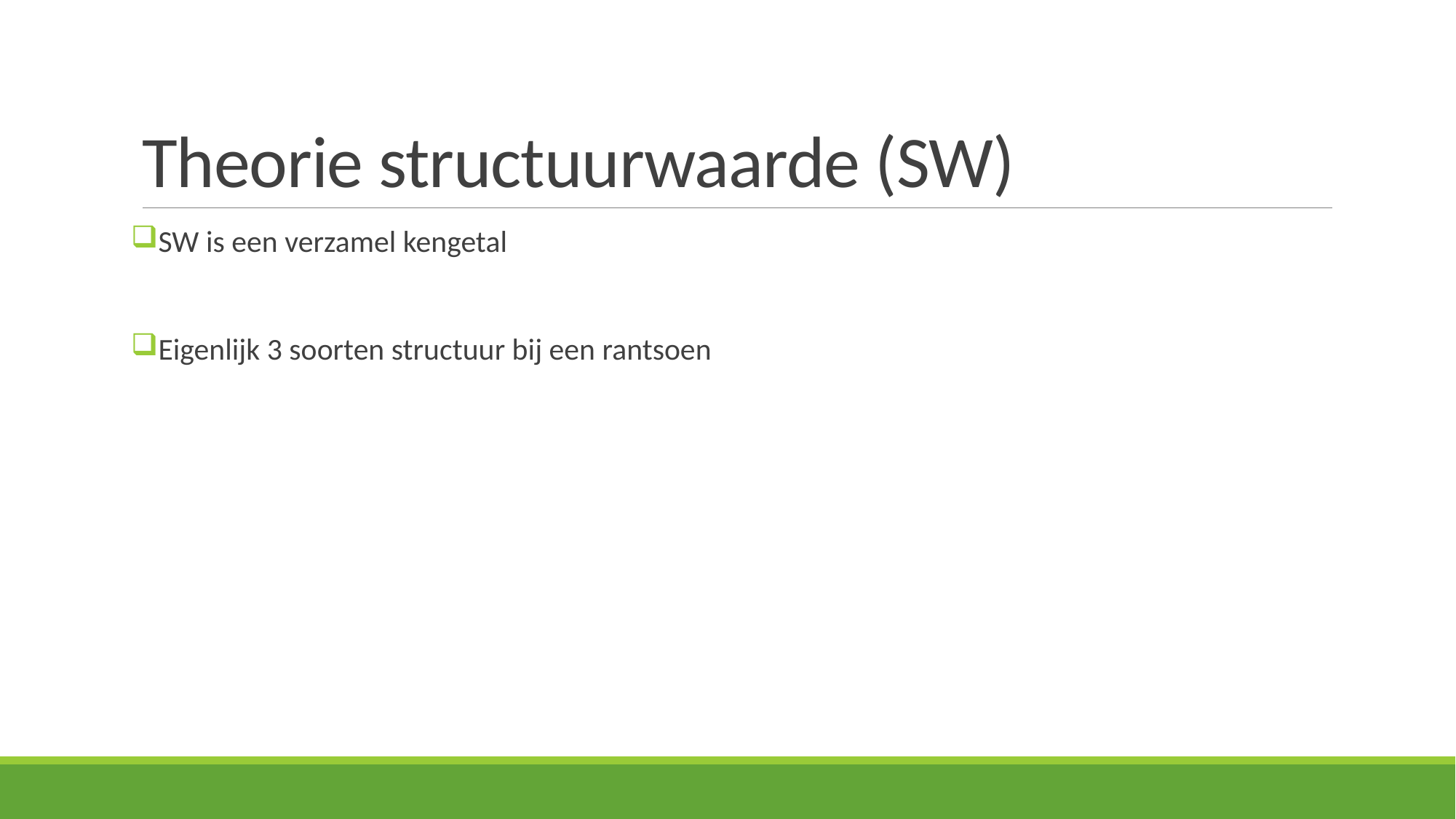

# Theorie structuurwaarde (SW)
SW is een verzamel kengetal

Eigenlijk 3 soorten structuur bij een rantsoen